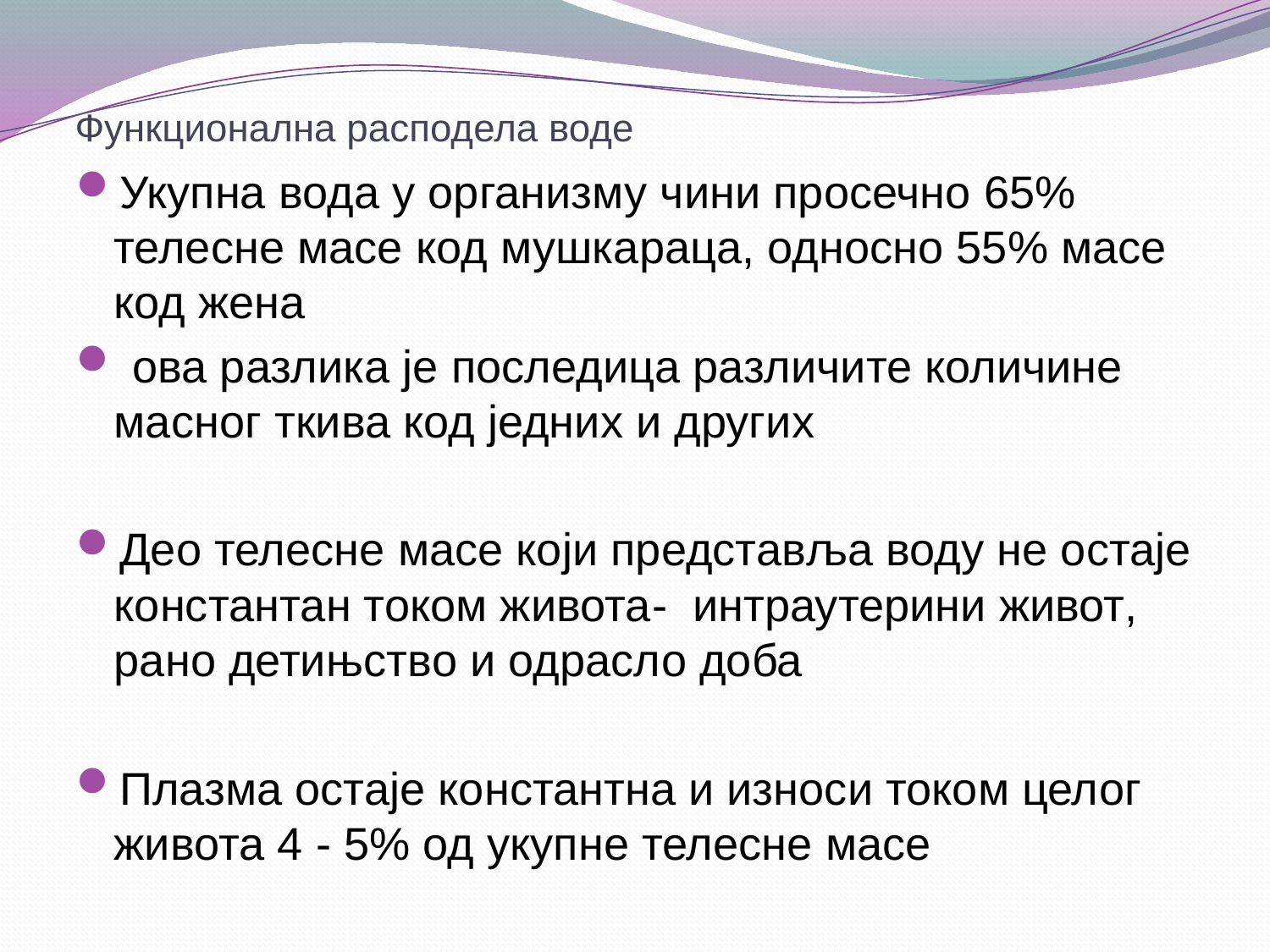

# Функционална расподела воде
Укупна вода у организму чини просечно 65% телесне масе код мушкараца, односно 55% масе код жена
 ова разлика је последица различите количине масног ткива код једних и других

Део телесне масе који представља воду не остаје константан током живота-  интраутерини живот, рано детињство и одрасло доба

Плазма остаје константна и износи током целог живота 4 - 5% од укупне телесне масе